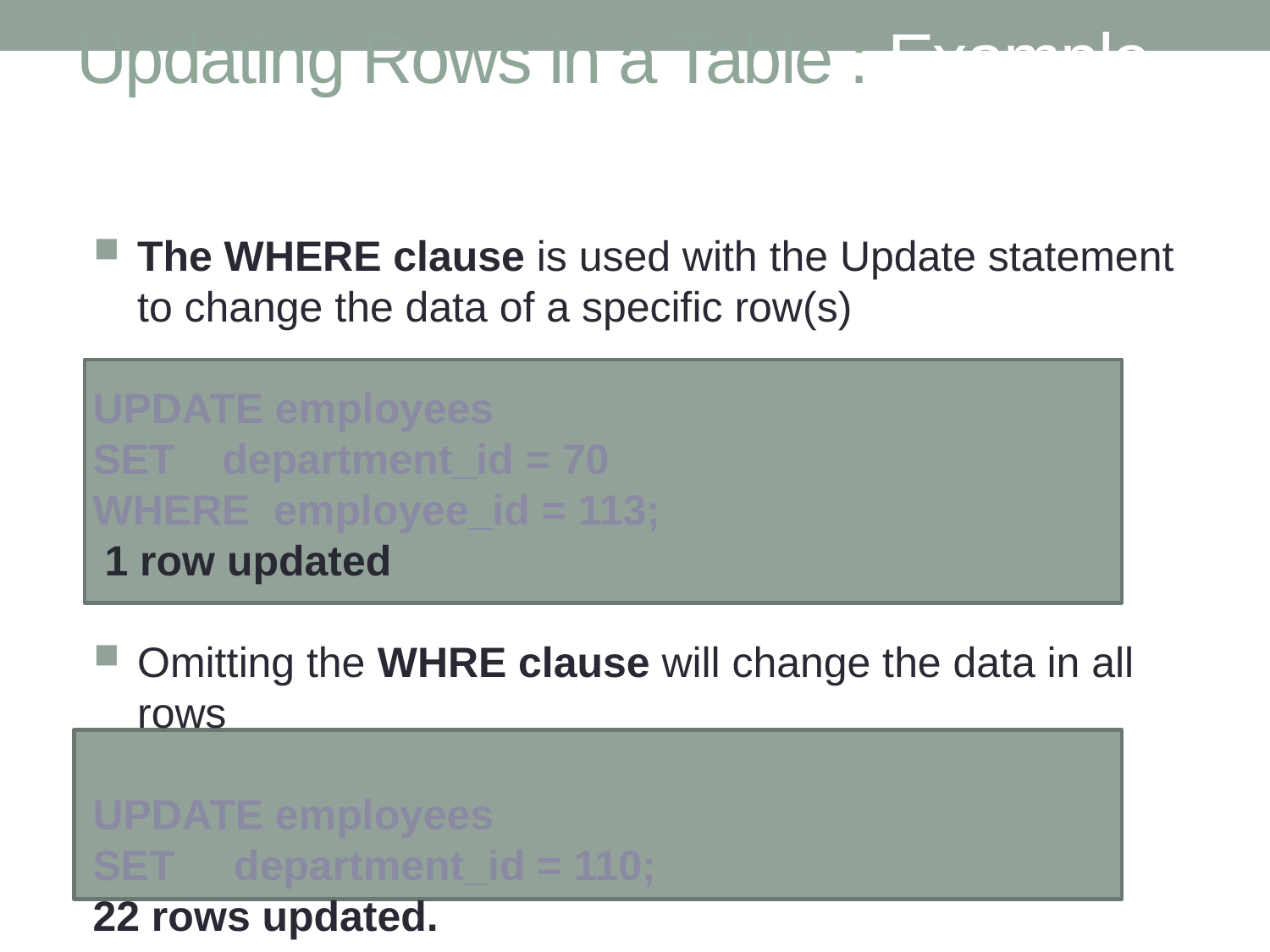

# Updating Rows in a Table : Example of updating specific rows
The WHERE clause is used with the Update statement to change the data of a specific row(s)

UPDATE employees
SET    department_id = 70
WHERE  employee_id = 113;
 1 row updated

Omitting the WHRE clause will change the data in all rows

UPDATE employees
SET     department_id = 110;
22 rows updated.